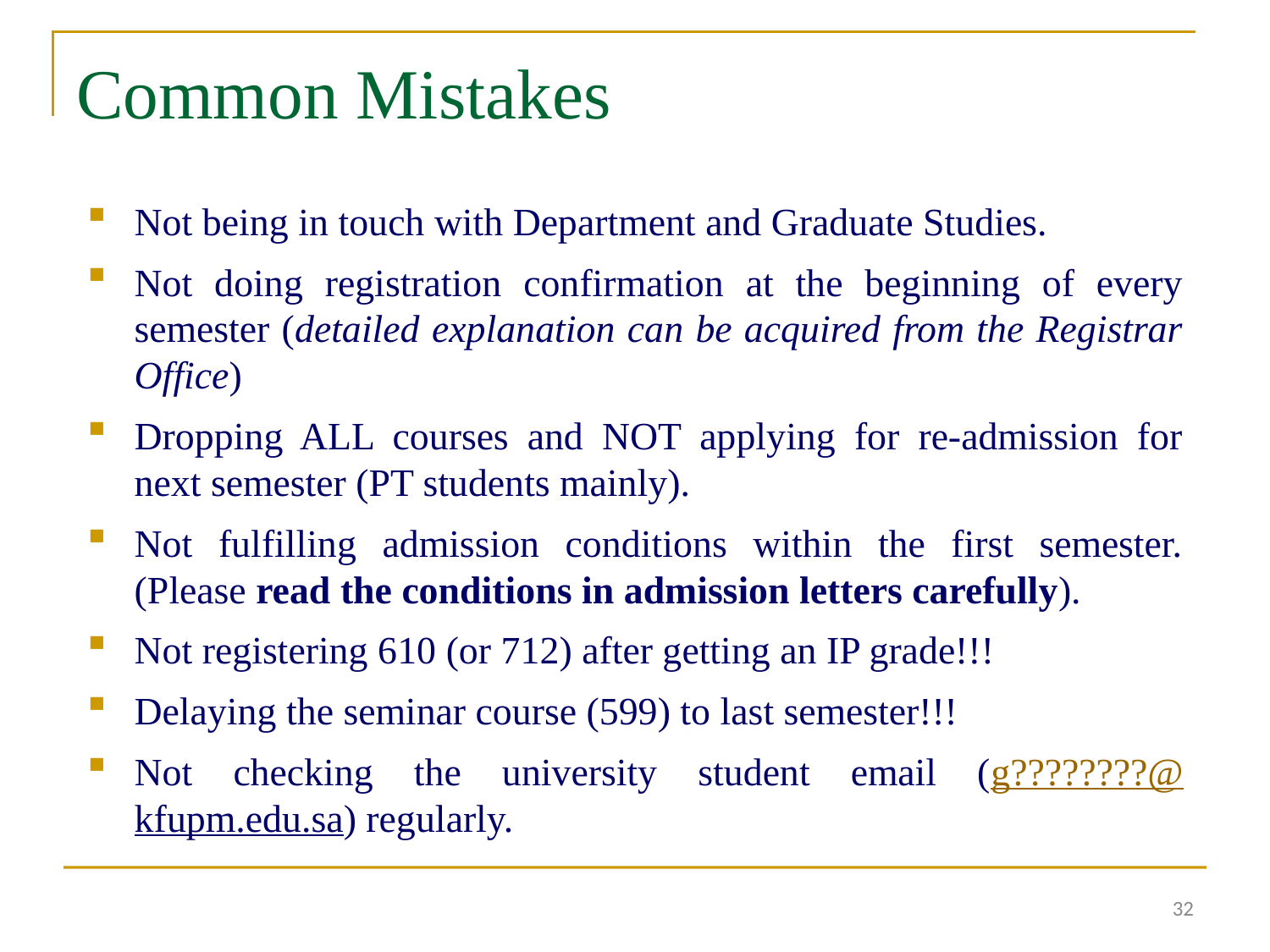

Common Mistakes
Not being in touch with Department and Graduate Studies.
Not doing registration confirmation at the beginning of every semester (detailed explanation can be acquired from the Registrar Office)
Dropping ALL courses and NOT applying for re-admission for next semester (PT students mainly).
Not fulfilling admission conditions within the first semester. (Please read the conditions in admission letters carefully).
Not registering 610 (or 712) after getting an IP grade!!!
Delaying the seminar course (599) to last semester!!!
Not checking the university student email (g????????@kfupm.edu.sa) regularly.
32